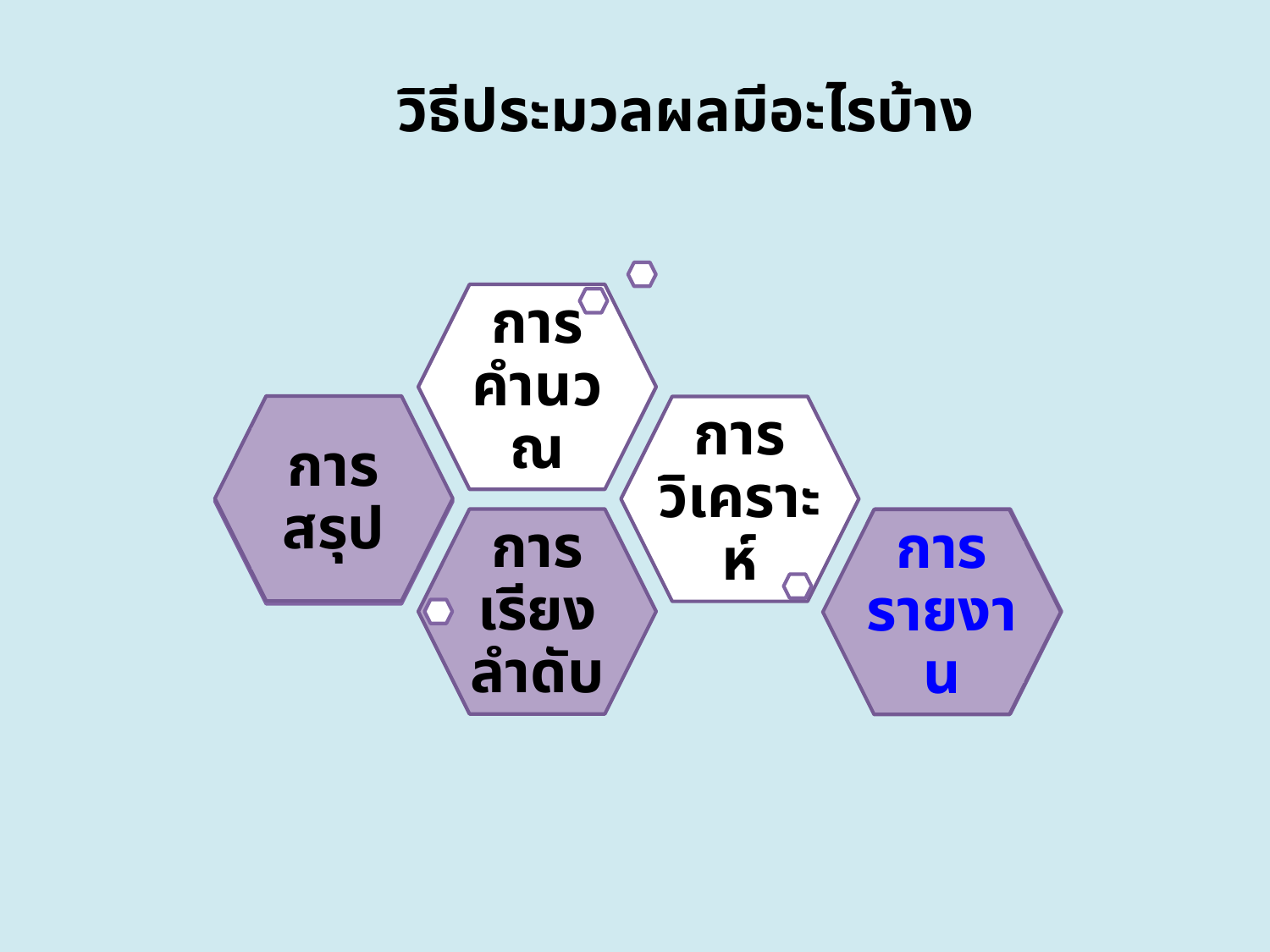

วิธีประมวลผลมีอะไรบ้าง
การเรียงลำดับ
การวิเคราะห์
การคำนวณ

การสรุป

การรายงาน